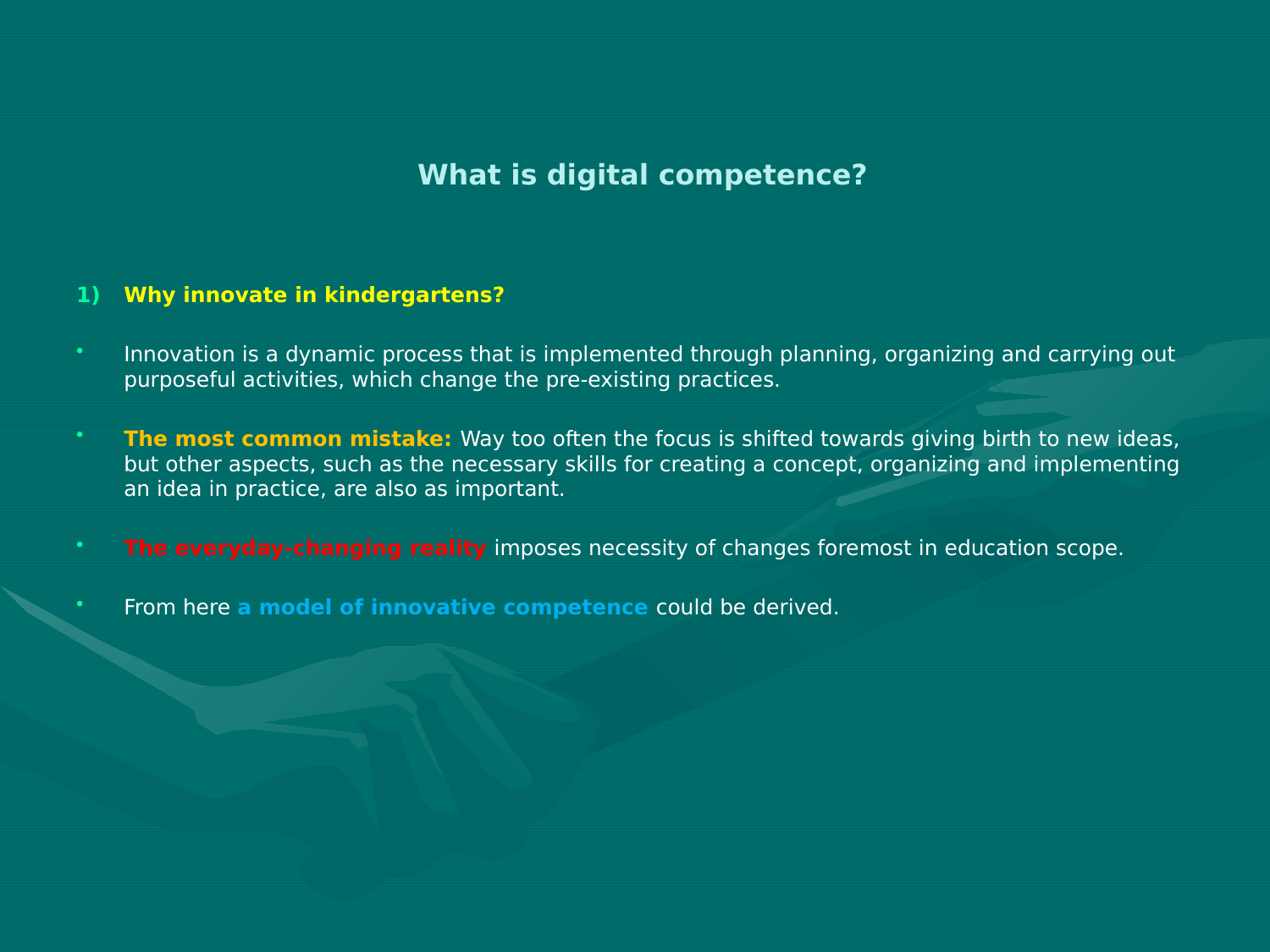

# What is digital competence?

Why innovate in kindergartens?

Innovation is a dynamic process that is implemented through planning, organizing and carrying out purposeful activities, which change the pre-existing practices.

The most common mistake: Way too often the focus is shifted towards giving birth to new ideas, but other aspects, such as the necessary skills for creating a concept, organizing and implementing an idea in practice, are also as important.

The everyday-changing reality imposes necessity of changes foremost in education scope.

From here a model of innovative competence could be derived.